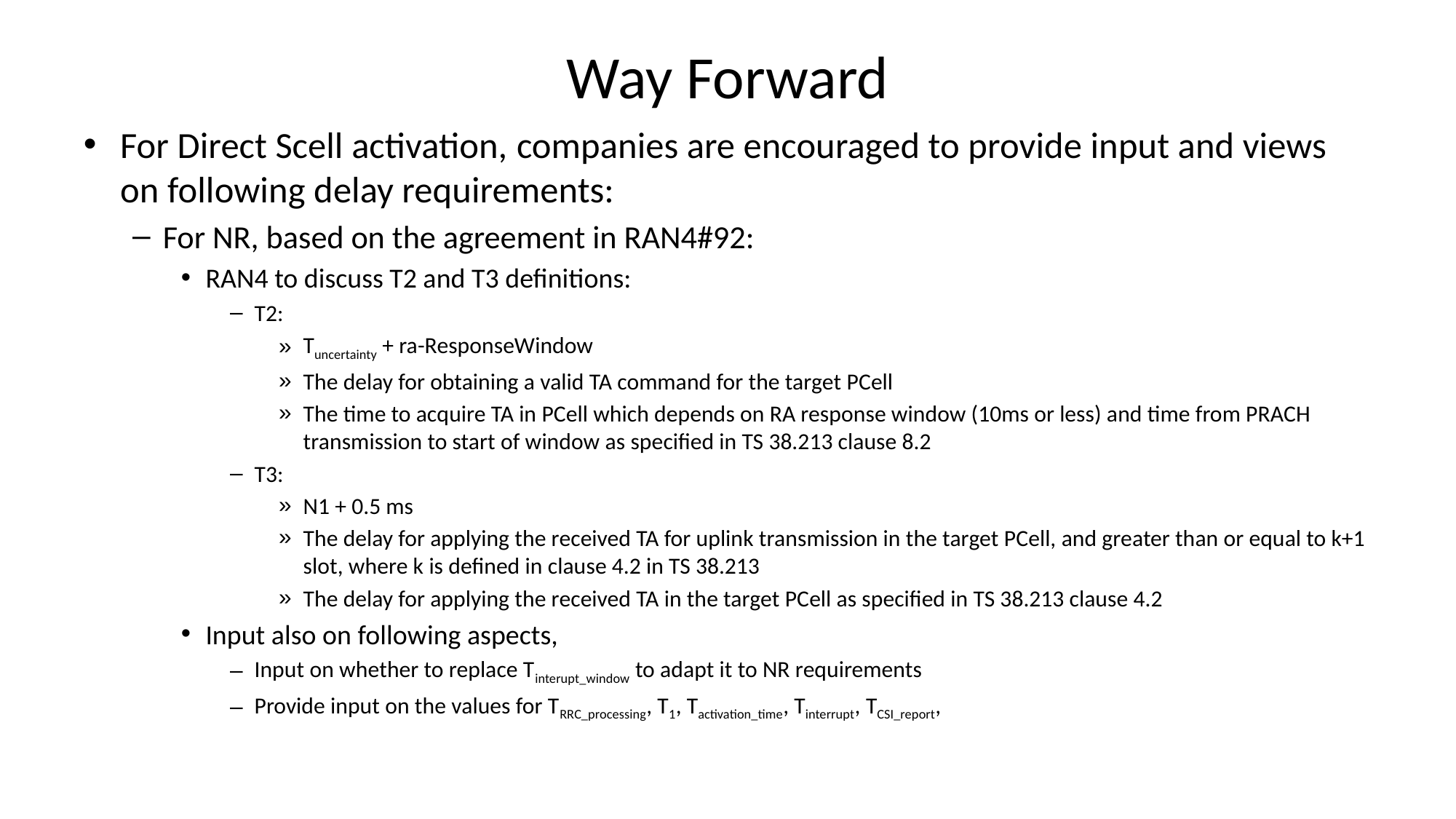

# Way Forward
For Direct Scell activation, companies are encouraged to provide input and views on following delay requirements:
For NR, based on the agreement in RAN4#92:
RAN4 to discuss T2 and T3 definitions:
T2:
Tuncertainty + ra-ResponseWindow
The delay for obtaining a valid TA command for the target PCell
The time to acquire TA in PCell which depends on RA response window (10ms or less) and time from PRACH transmission to start of window as specified in TS 38.213 clause 8.2
T3:
N1 + 0.5 ms
The delay for applying the received TA for uplink transmission in the target PCell, and greater than or equal to k+1 slot, where k is defined in clause 4.2 in TS 38.213
The delay for applying the received TA in the target PCell as specified in TS 38.213 clause 4.2
Input also on following aspects,
Input on whether to replace Tinterupt_window to adapt it to NR requirements
Provide input on the values for TRRC_processing, T1, Tactivation_time, Tinterrupt, TCSI_report,